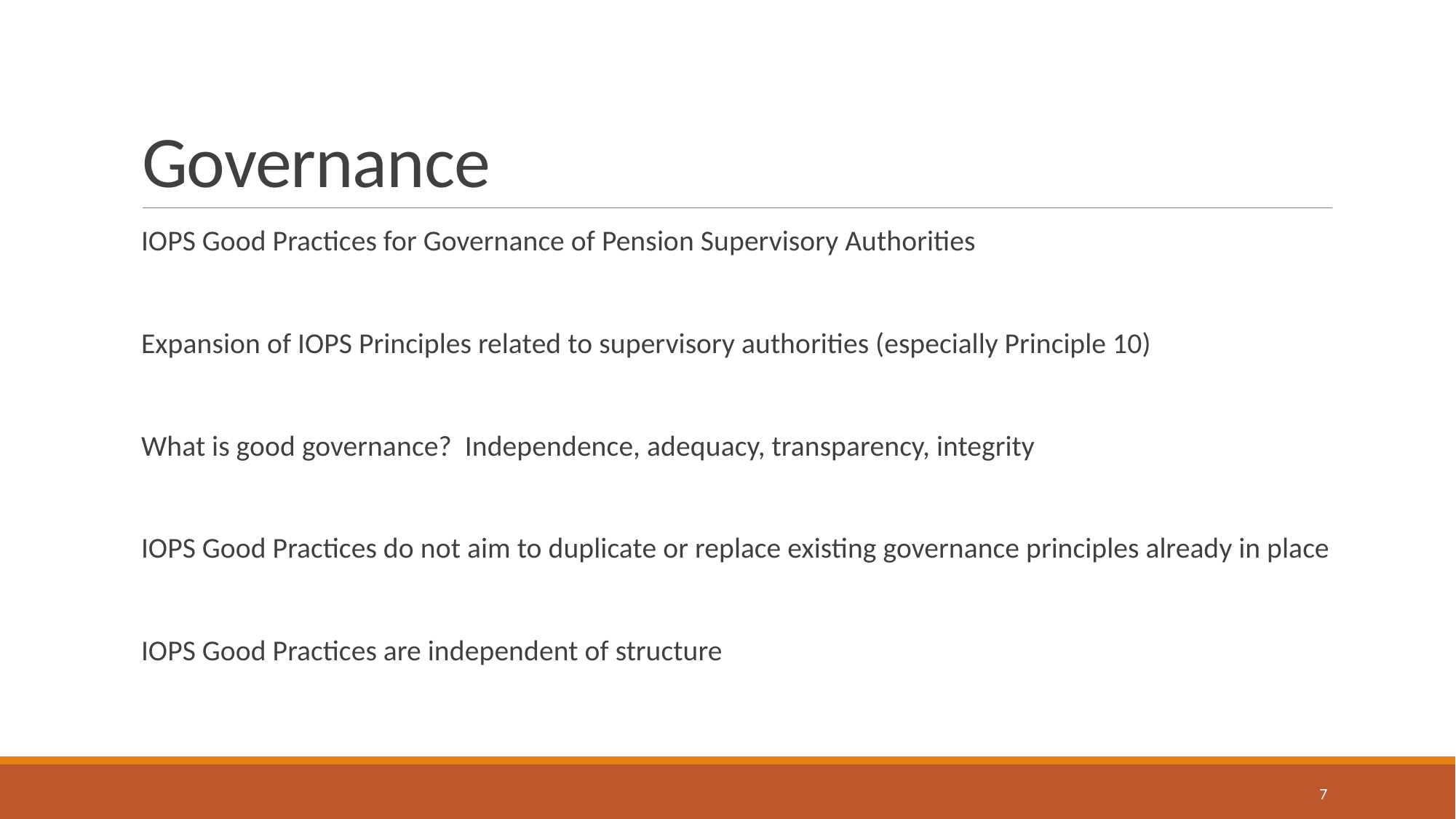

# Governance
IOPS Good Practices for Governance of Pension Supervisory Authorities

Expansion of IOPS Principles related to supervisory authorities (especially Principle 10)

What is good governance?  Independence, adequacy, transparency, integrity

IOPS Good Practices do not aim to duplicate or replace existing governance principles already in place

IOPS Good Practices are independent of structure
7